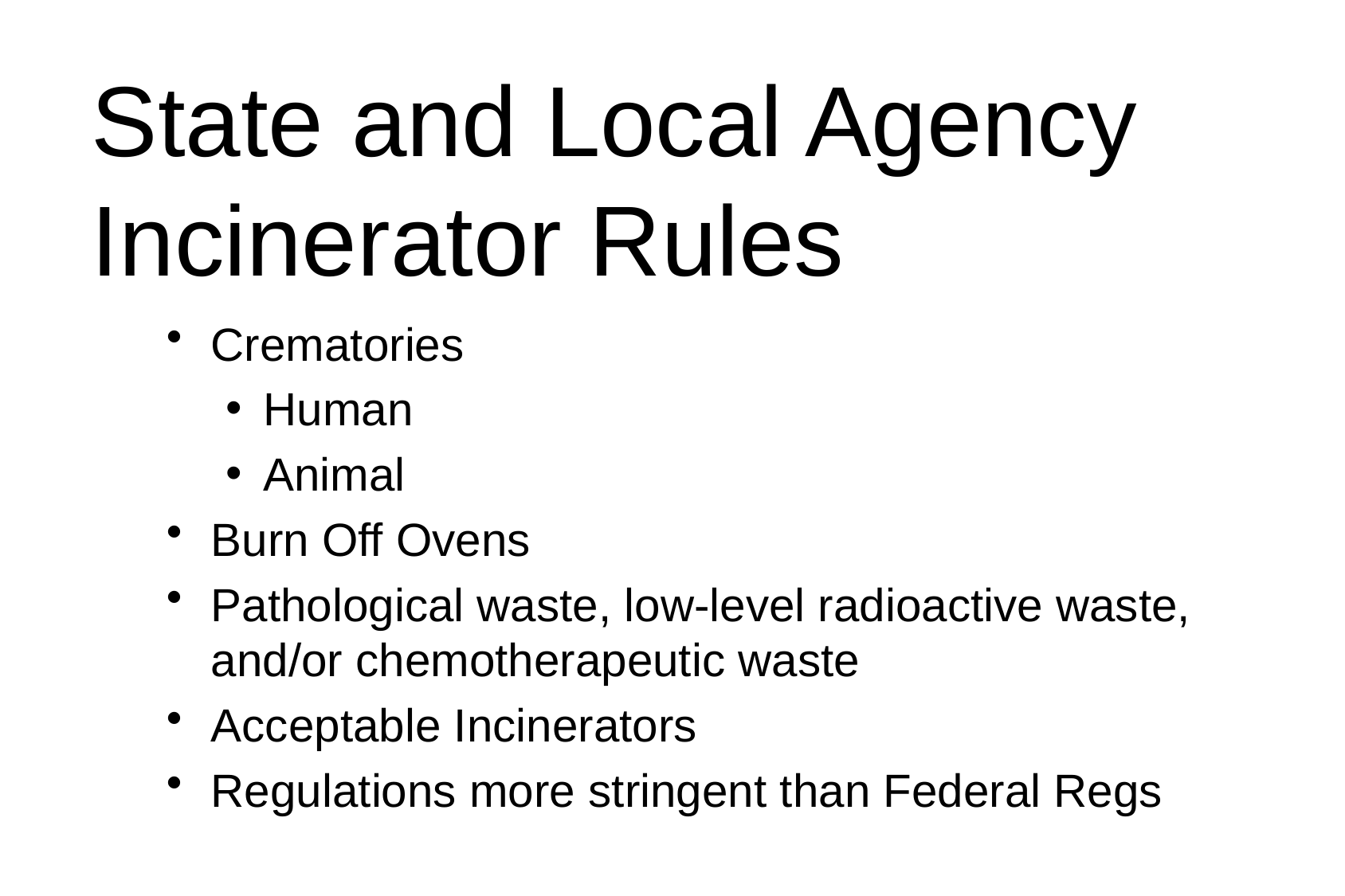

# State and Local Agency Incinerator Rules

Crematories
Human
Animal
Burn Off Ovens
Pathological waste, low-level radioactive waste, and/or chemotherapeutic waste
Acceptable Incinerators
Regulations more stringent than Federal Regs